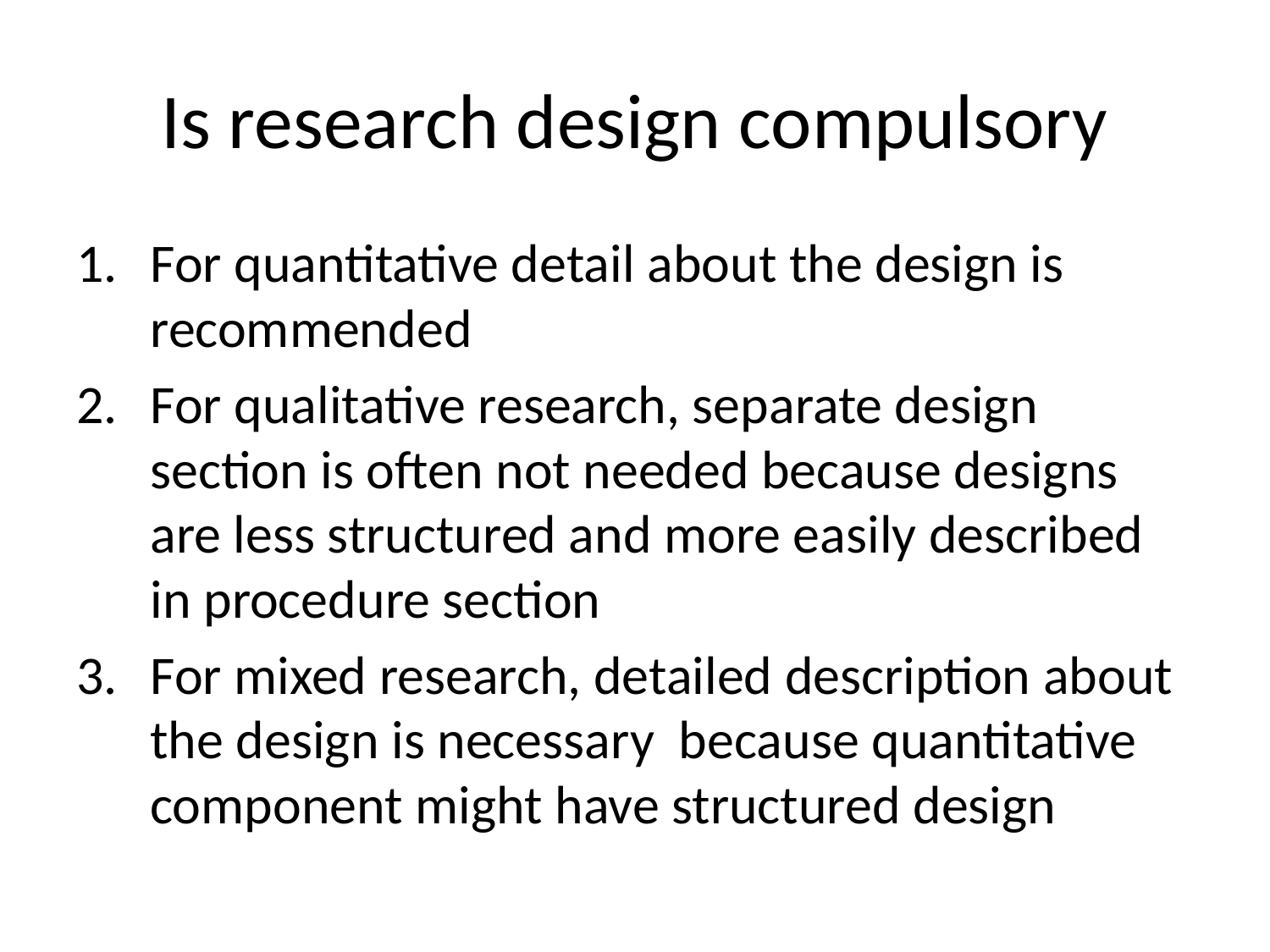

# Is research design compulsory
For quantitative detail about the design is recommended
For qualitative research, separate design section is often not needed because designs are less structured and more easily described in procedure section
For mixed research, detailed description about the design is necessary  because quantitative component might have structured design